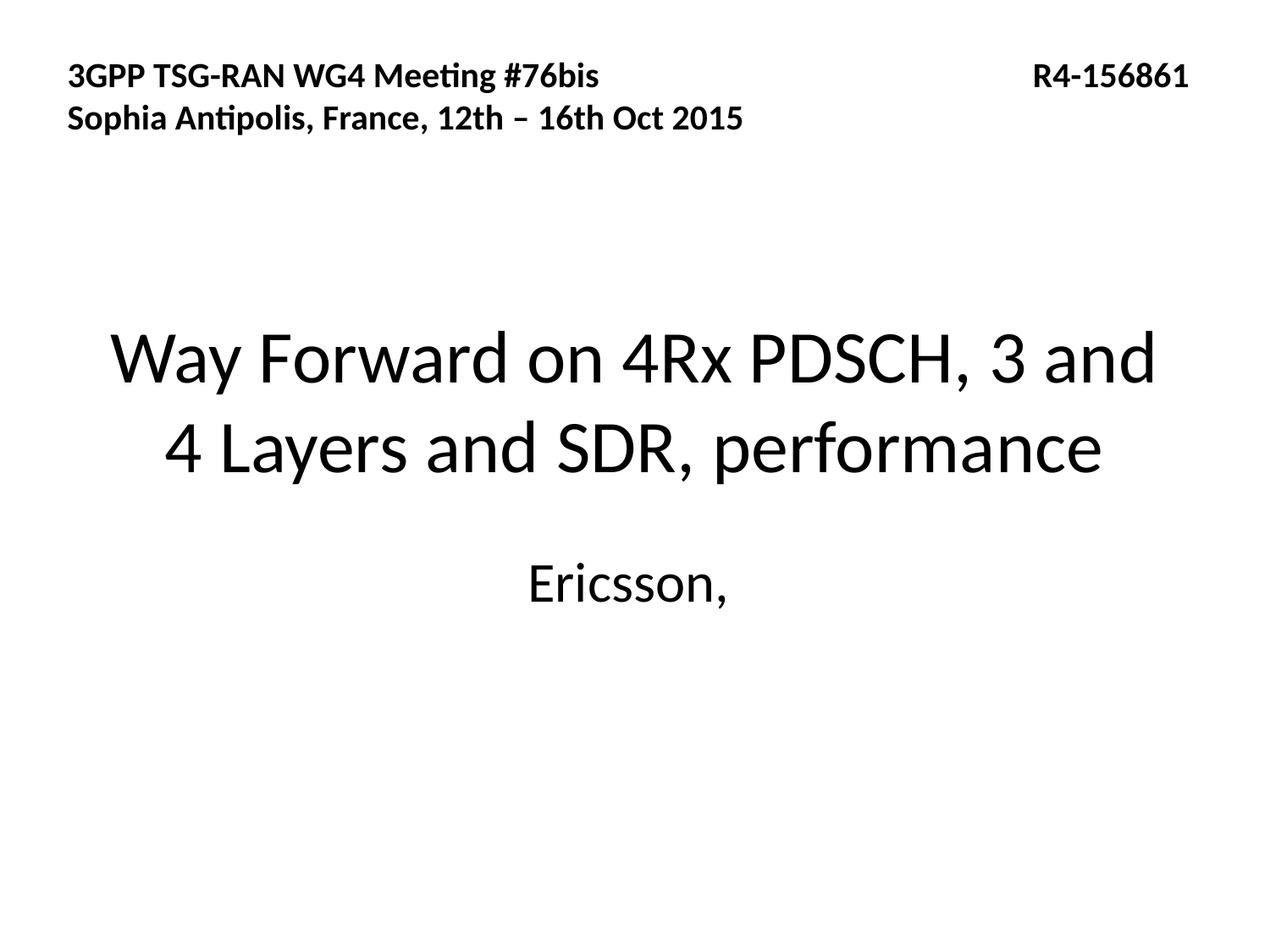

3GPP TSG-RAN WG4 Meeting #76bis                                                      R4-156861
Sophia Antipolis, France, 12th – 16th Oct 2015
# Way Forward on 4Rx PDSCH, 3 and 4 Layers and SDR, performance
Ericsson,